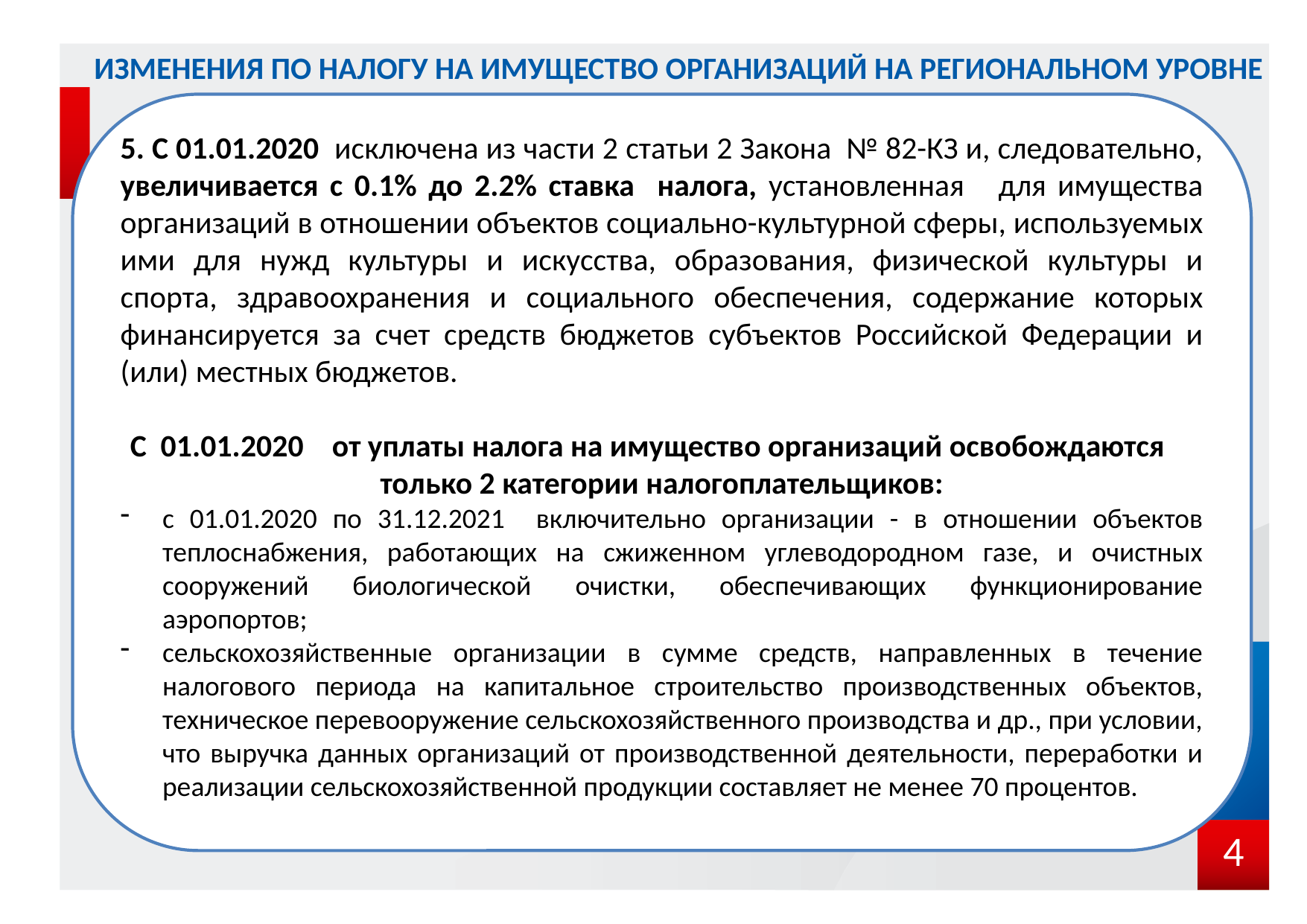

ИЗМЕНЕНИЯ ПО НАЛОГУ НА ИМУЩЕСТВО ОРГАНИЗАЦИЙ НА РЕГИОНАЛЬНОМ УРОВНЕ

5. С 01.01.2020  исключена из части 2 статьи 2 Закона  № 82-КЗ и, следовательно, увеличивается с 0.1% до 2.2% ставка  налога, установленная   для имущества организаций в отношении объектов социально-культурной сферы, используемых ими для нужд культуры и искусства, образования, физической культуры и спорта, здравоохранения и социального обеспечения, содержание которых финансируется за счет средств бюджетов субъектов Российской Федерации и (или) местных бюджетов.

С  01.01.2020    от уплаты налога на имущество организаций освобождаются     только 2 категории налогоплательщиков:
с 01.01.2020 по 31.12.2021  включительно организации - в отношении объектов теплоснабжения, работающих на сжиженном углеводородном газе, и очистных сооружений биологической очистки, обеспечивающих функционирование аэропортов;
сельскохозяйственные организации в сумме средств, направленных в течение налогового периода на капитальное строительство производственных объектов, техническое перевооружение сельскохозяйственного производства и др., при условии, что выручка данных организаций от производственной деятельности, переработки и реализации сельскохозяйственной продукции составляет не менее 70 процентов.

4